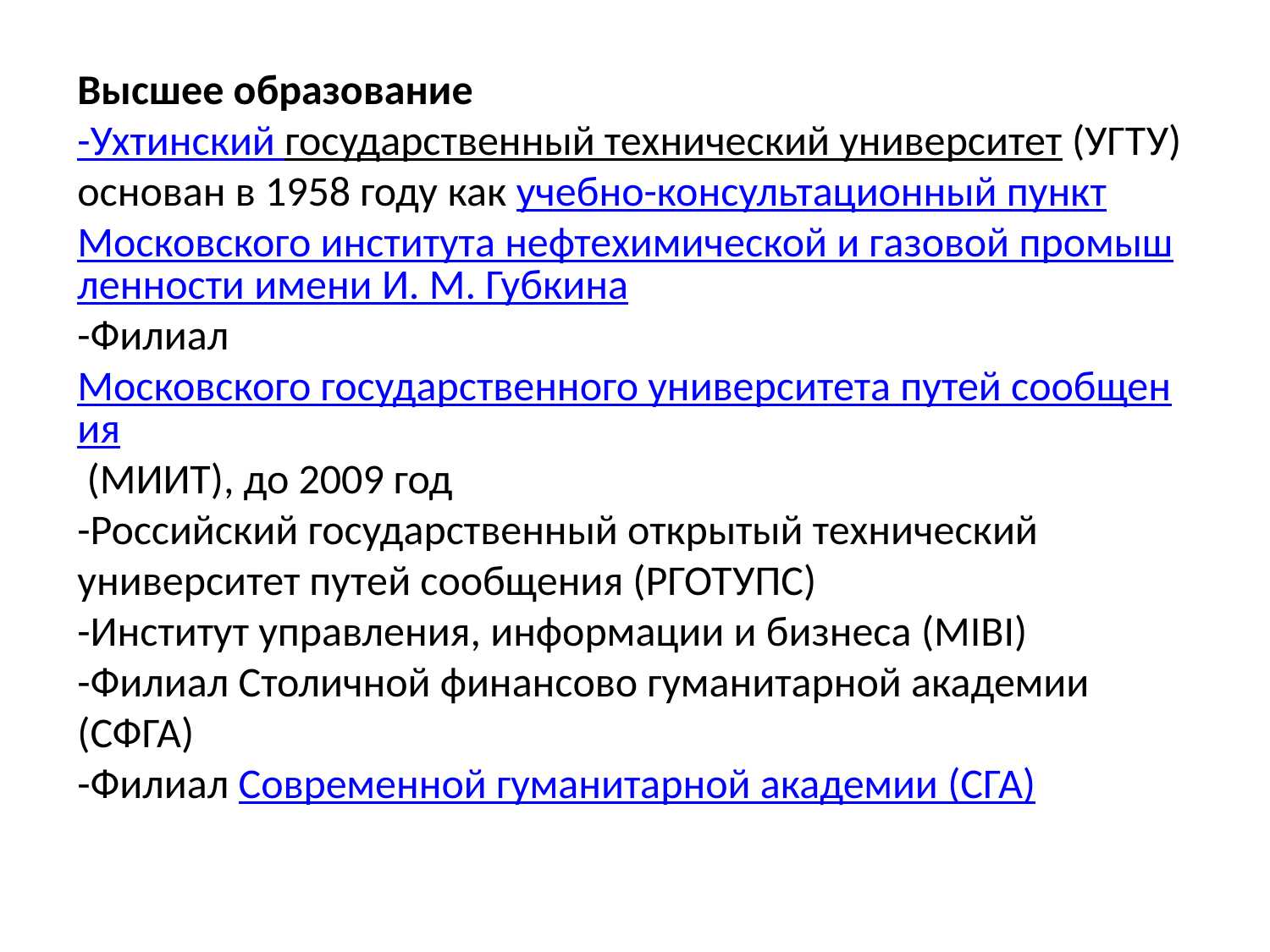

Высшее образование
-Ухтинский государственный технический университет (УГТУ) основан в 1958 году как учебно-консультационный пункт Московского института нефтехимической и газовой промышленности имени И. М. Губкина
-Филиал Московского государственного университета путей сообщения (МИИТ), до 2009 год
-Российский государственный открытый технический университет путей сообщения (РГОТУПС)
-Институт управления, информации и бизнеса (MIBI)
-Филиал Столичной финансово гуманитарной академии (СФГА)
-Филиал Современной гуманитарной академии (СГА)